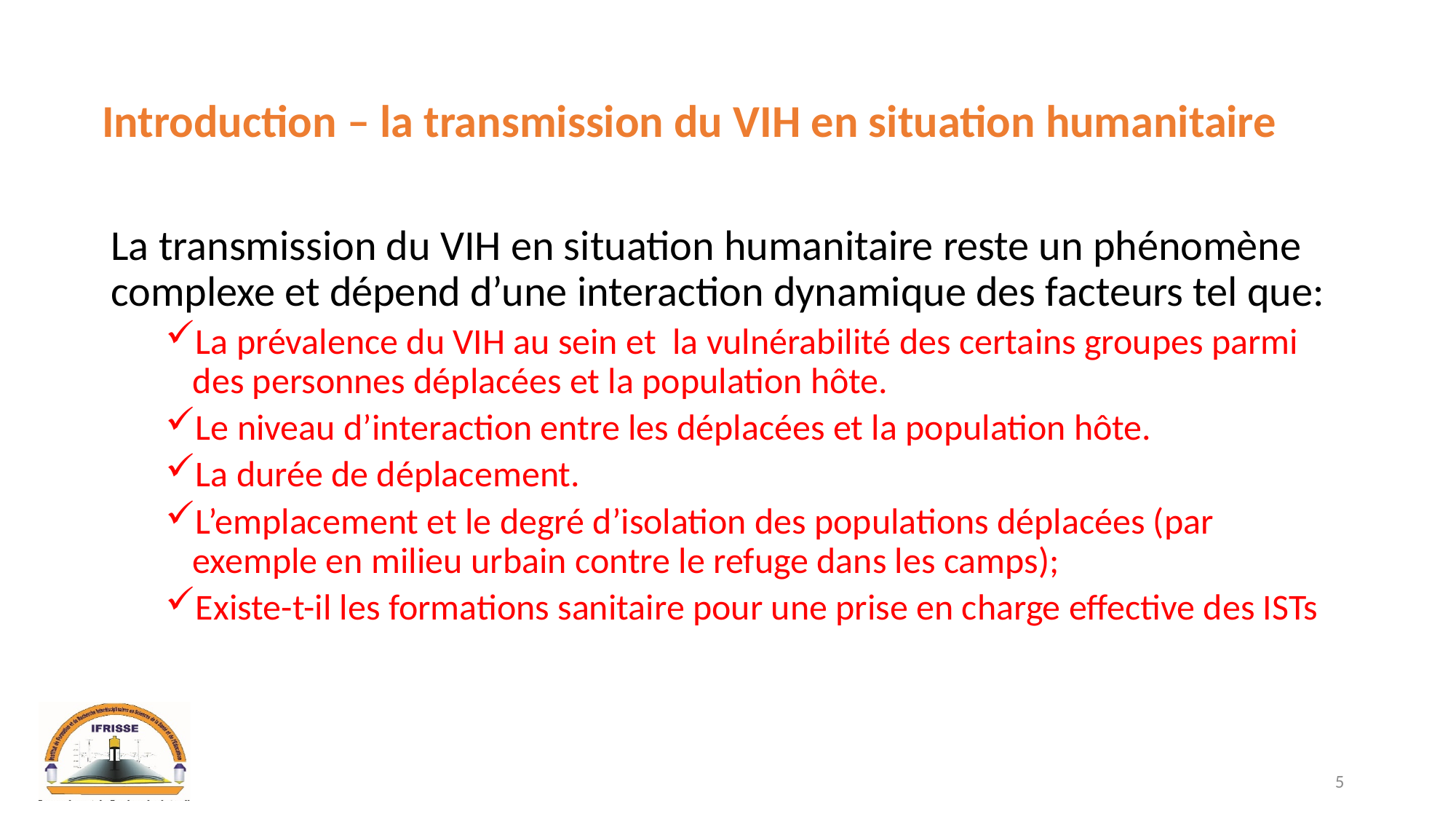

# Introduction – la transmission du VIH en situation humanitaire
La transmission du VIH en situation humanitaire reste un phénomène complexe et dépend d’une interaction dynamique des facteurs tel que:
La prévalence du VIH au sein et  la vulnérabilité des certains groupes parmi des personnes déplacées et la population hôte.
Le niveau d’interaction entre les déplacées et la population hôte.
La durée de déplacement.
L’emplacement et le degré d’isolation des populations déplacées (par exemple en milieu urbain contre le refuge dans les camps);
Existe-t-il les formations sanitaire pour une prise en charge effective des ISTs

5